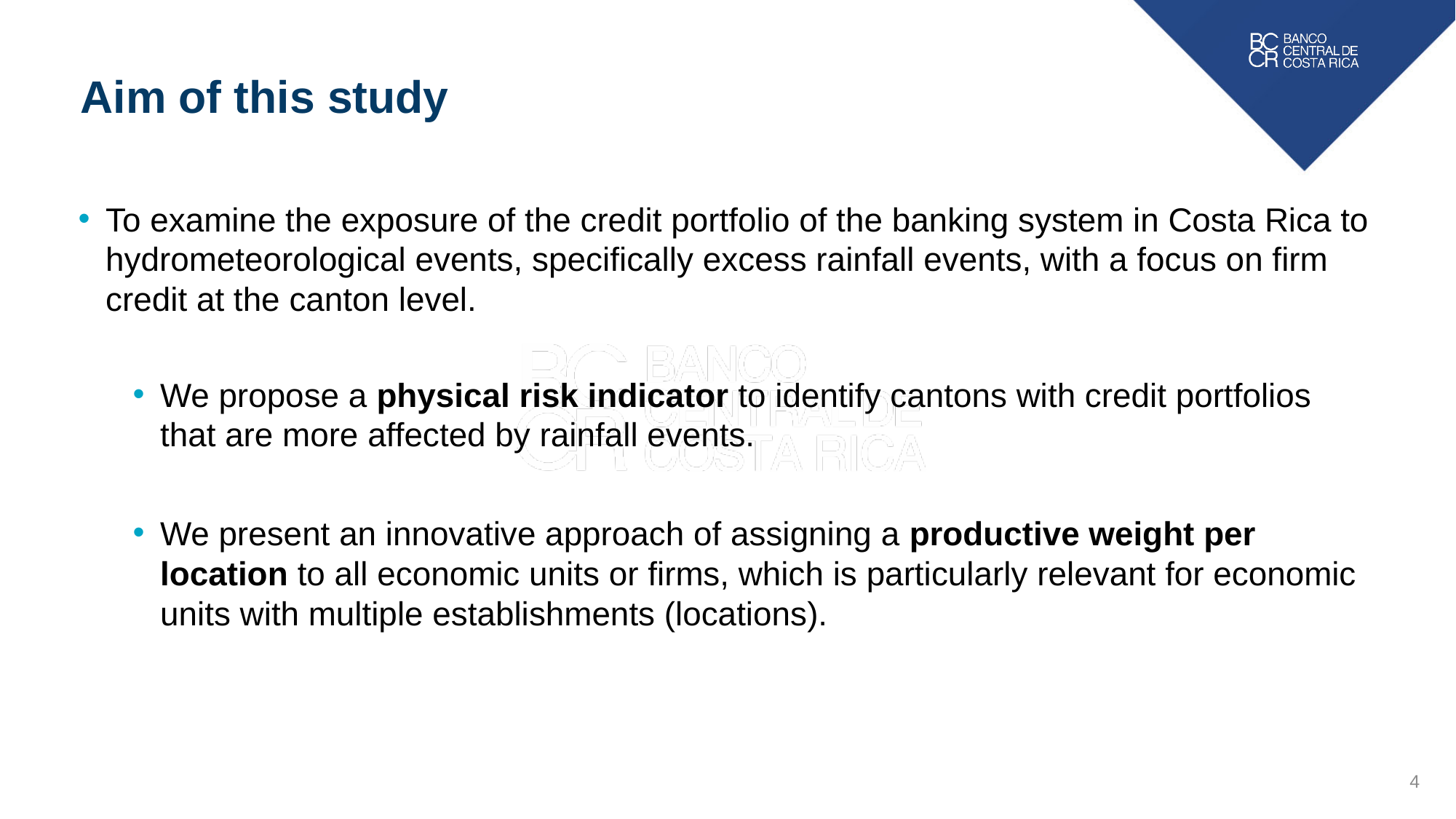

Aim of this study
To examine the exposure of the credit portfolio of the banking system in Costa Rica to hydrometeorological events, specifically excess rainfall events, with a focus on firm credit at the canton level.

We propose a physical risk indicator to identify cantons with credit portfolios that are more affected by rainfall events.

We present an innovative approach of assigning a productive weight per location to all economic units or firms, which is particularly relevant for economic units with multiple establishments (locations).

4